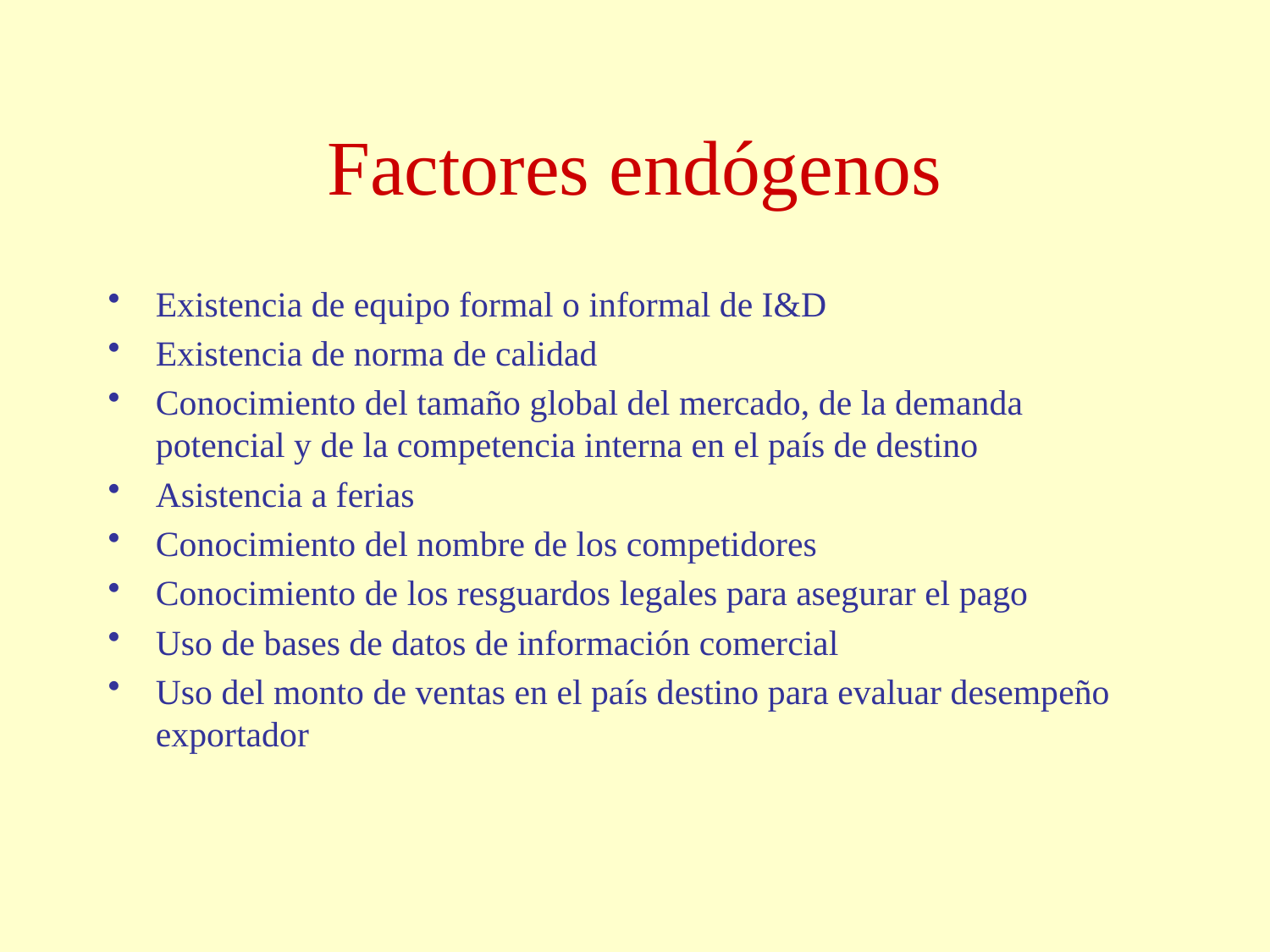

# Factores endógenos
Existencia de equipo formal o informal de I&D
Existencia de norma de calidad
Conocimiento del tamaño global del mercado, de la demanda potencial y de la competencia interna en el país de destino
Asistencia a ferias
Conocimiento del nombre de los competidores
Conocimiento de los resguardos legales para asegurar el pago
Uso de bases de datos de información comercial
Uso del monto de ventas en el país destino para evaluar desempeño exportador